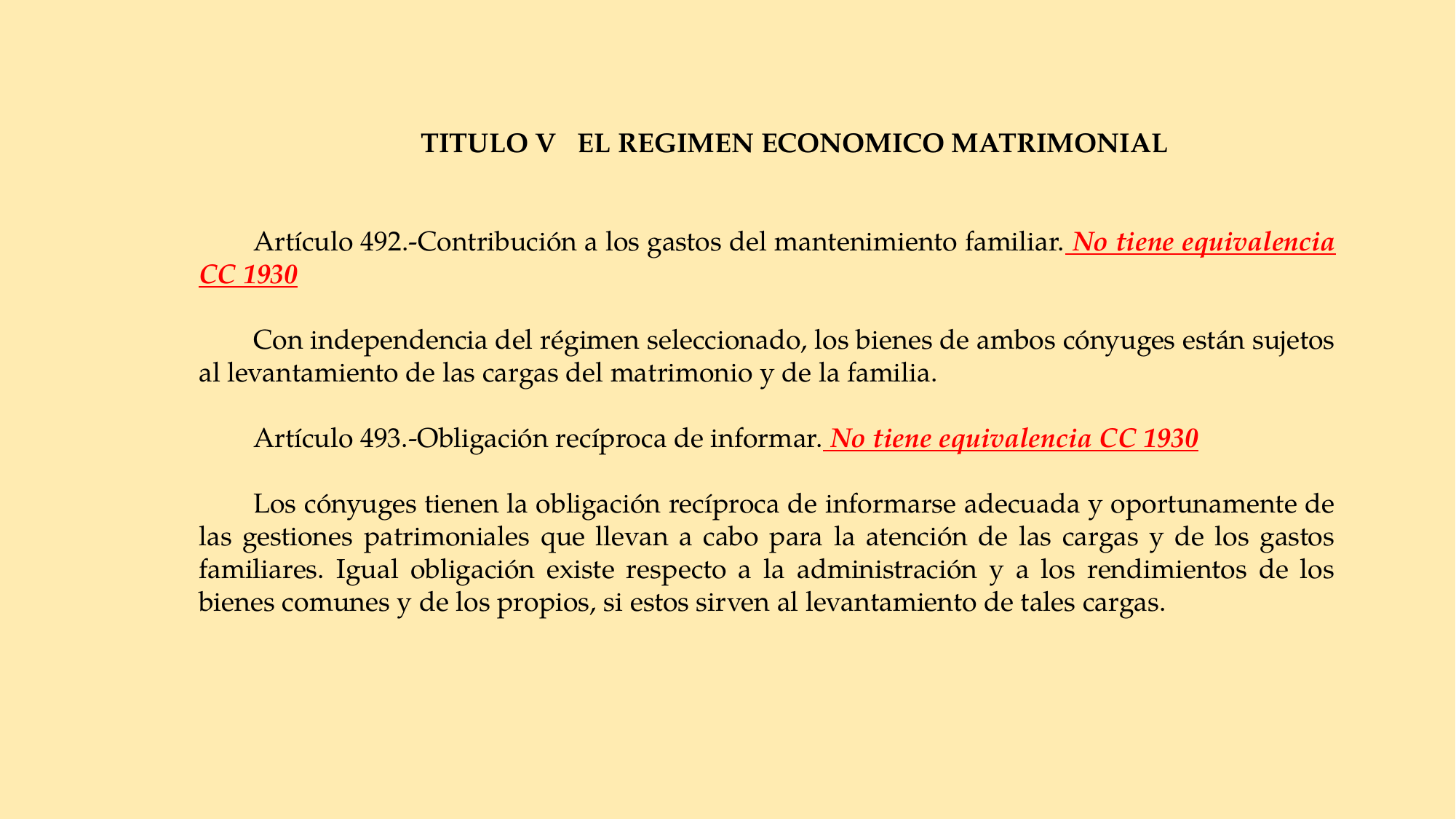

TITULO V   EL REGIMEN ECONOMICO MATRIMONIAL

Artículo 492.-Contribución a los gastos del mantenimiento familiar. No tiene equivalencia CC 1930

Con independencia del régimen seleccionado, los bienes de ambos cónyuges están sujetos al levantamiento de las cargas del matrimonio y de la familia.

Artículo 493.-Obligación recíproca de informar. No tiene equivalencia CC 1930

Los cónyuges tienen la obligación recíproca de informarse adecuada y oportunamente de las gestiones patrimoniales que llevan a cabo para la atención de las cargas y de los gastos familiares. Igual obligación existe respecto a la administración y a los rendimientos de los bienes comunes y de los propios, si estos sirven al levantamiento de tales cargas.